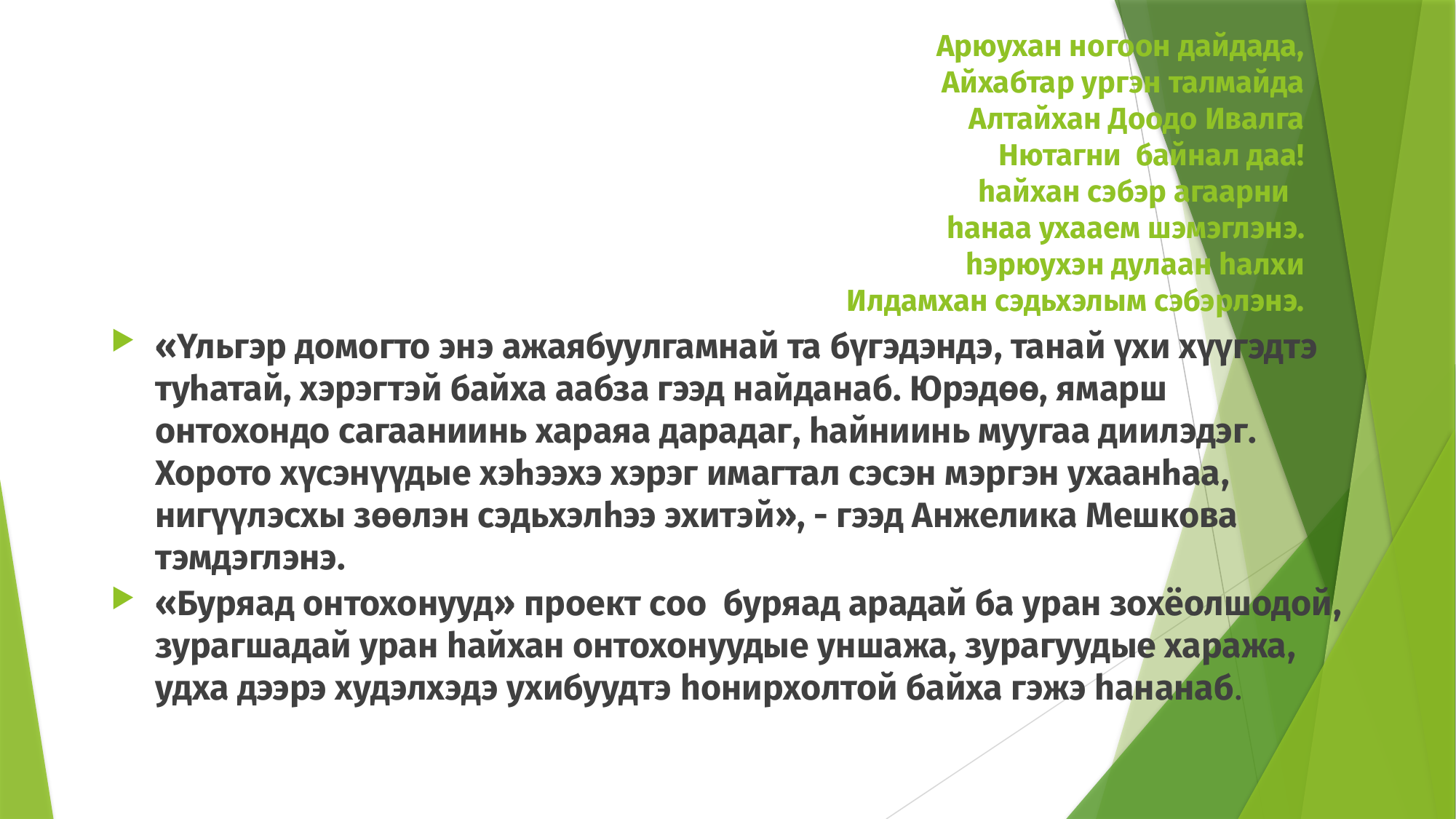

# Арюухан ногоон дайдада, Айхабтар ургэн талмайда Алтайхан Доодо Ивалга Нютагни  байнал даа! hайхан сэбэр агаарни   hанаа ухааем шэмэглэнэ. hэрюухэн дулаан hалхи Илдамхан сэдьхэлым сэбэрлэнэ.
«Үльгэр домогто энэ ажаябуулгамнай та бүгэдэндэ, танай үхи хүүгэдтэ туһатай, хэрэгтэй байха аабза гээд найданаб. Юрэдөө, ямарш онтохондо сагааниинь хараяа дарадаг, һайниинь муугаа диилэдэг. Хорото хүсэнүүдые хэһээхэ хэрэг имагтал сэсэн мэргэн ухаанһаа, нигүүлэсхы зөөлэн сэдьхэлһээ эхитэй», - гээд Анжелика Мешкова тэмдэглэнэ.
«Буряад онтохонууд» проект соо  буряад арадай ба уран зохёолшодой, зурагшадай уран hайхан онтохонуудые уншажа, зурагуудые хаража, удха дээрэ худэлхэдэ ухибуудтэ hонирхолтой байха гэжэ hананаб.